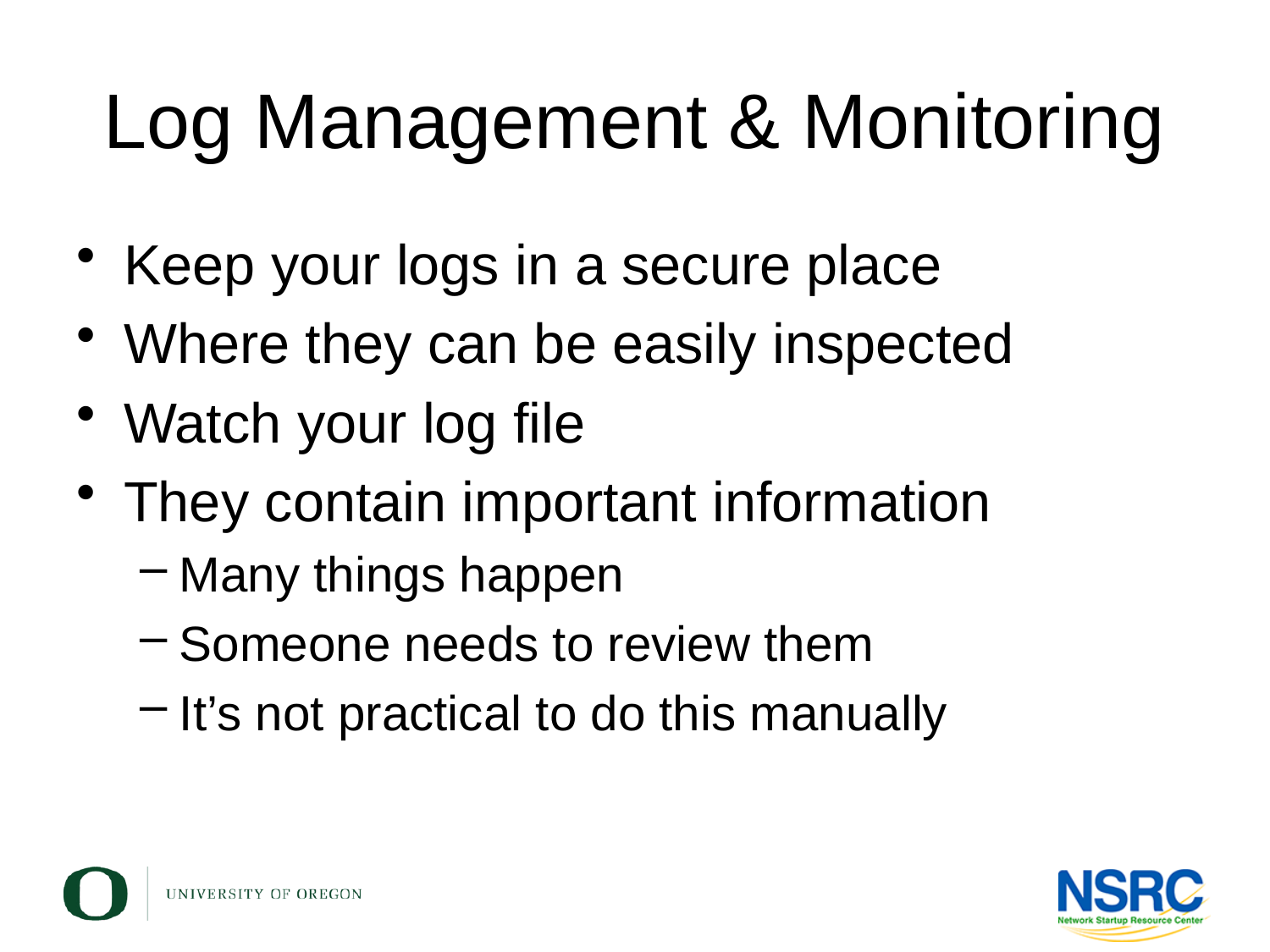

# Log Management & Monitoring
Keep your logs in a secure place
Where they can be easily inspected
Watch your log file
They contain important information
Many things happen
Someone needs to review them
It’s not practical to do this manually